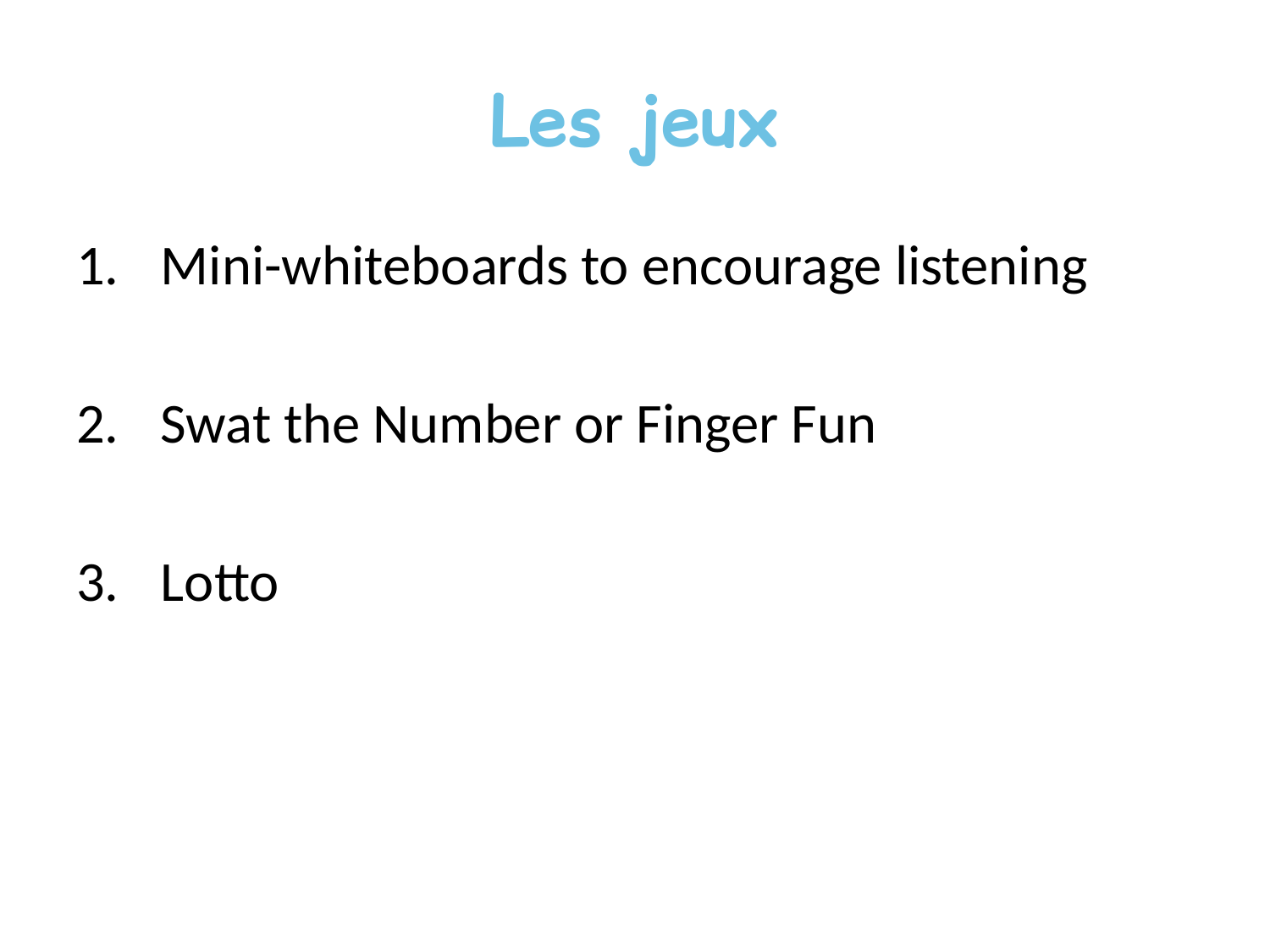

# Les jeux
Mini-whiteboards to encourage listening

Swat the Number or Finger Fun

Lotto